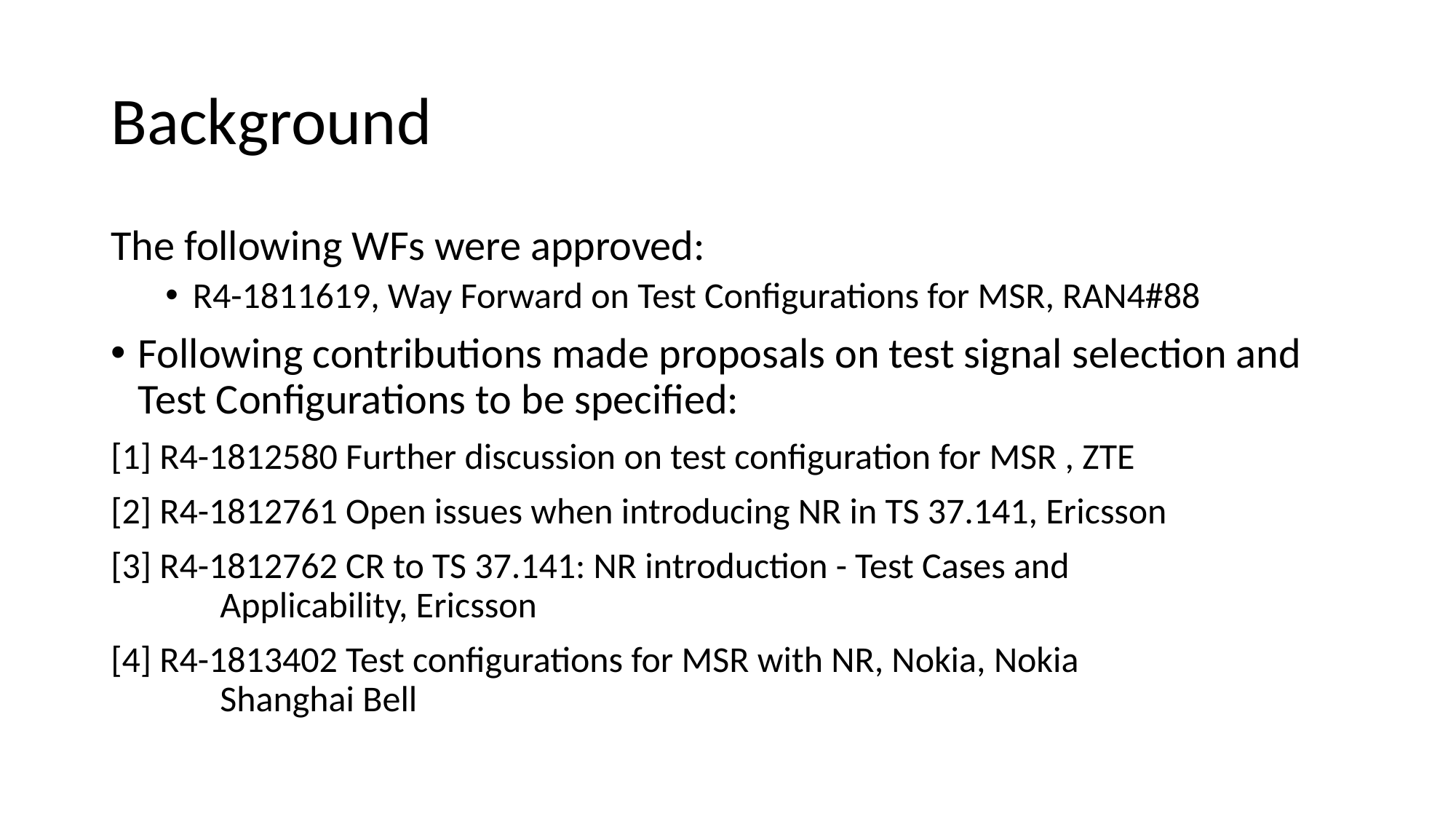

# Background
The following WFs were approved:
R4-1811619, Way Forward on Test Configurations for MSR, RAN4#88
Following contributions made proposals on test signal selection and Test Configurations to be specified:
[1] R4-1812580 Further discussion on test configuration for MSR , ZTE
[2] R4-1812761 Open issues when introducing NR in TS 37.141, Ericsson
[3] R4-1812762 CR to TS 37.141: NR introduction - Test Cases and 				Applicability, Ericsson
[4] R4-1813402 Test configurations for MSR with NR, Nokia, Nokia 				Shanghai Bell